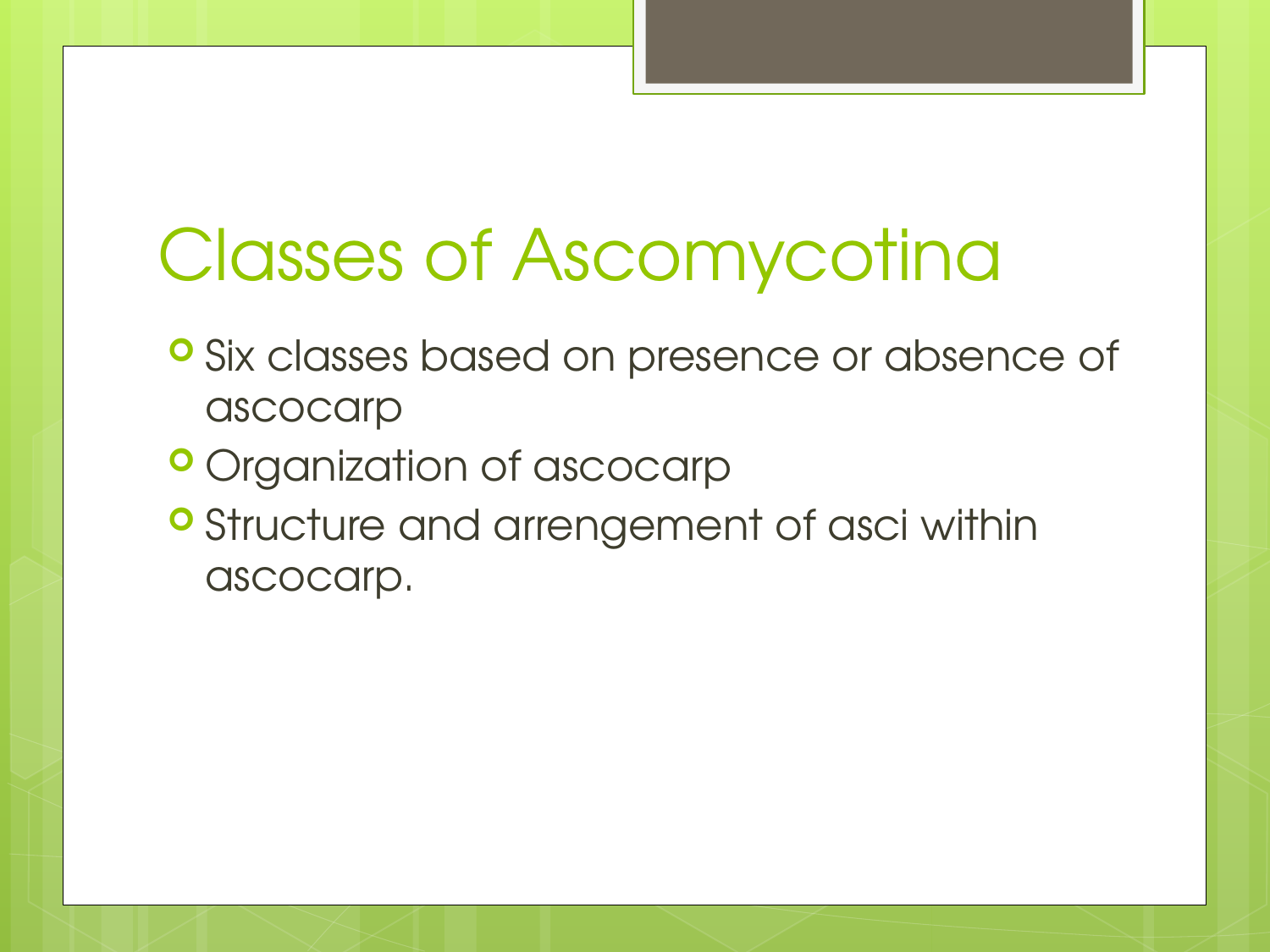

# Classes of Ascomycotina
Six classes based on presence or absence of ascocarp
Organization of ascocarp
Structure and arrengement of asci within ascocarp.